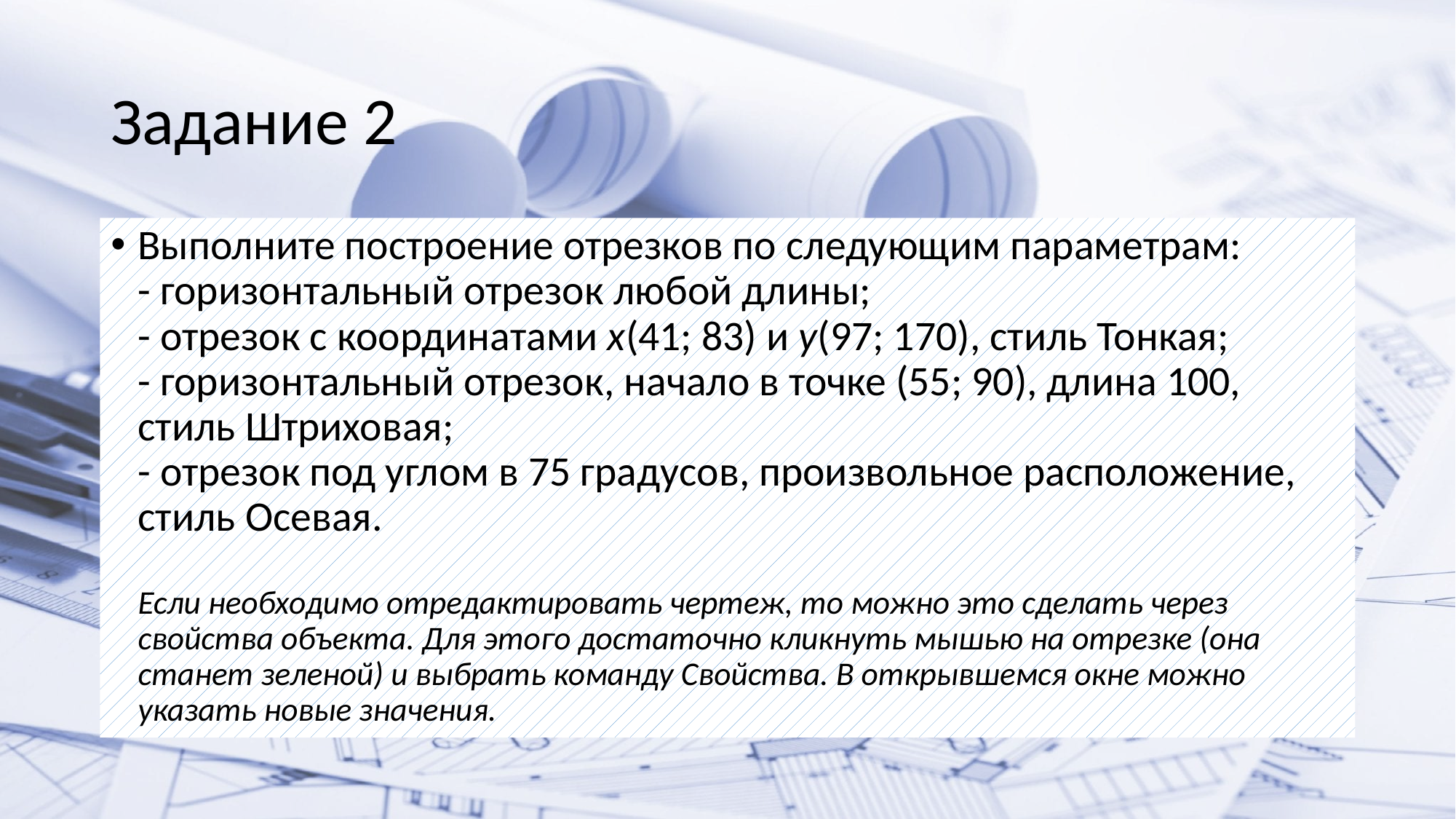

# Задание 2
Выполните построение отрезков по следующим параметрам:
- горизонтальный отрезок любой длины;
- отрезок с координатами х(41; 83) и y(97; 170), стиль Тонкая;
- горизонтальный отрезок, начало в точке (55; 90), длина 100, стиль Штриховая;
- отрезок под углом в 75 градусов, произвольное расположение, стиль Осевая.
Если необходимо отредактировать чертеж, то можно это сделать через свойства объекта. Для этого достаточно кликнуть мышью на отрезке (она станет зеленой) и выбрать команду Свойства. В открывшемся окне можно указать новые значения.